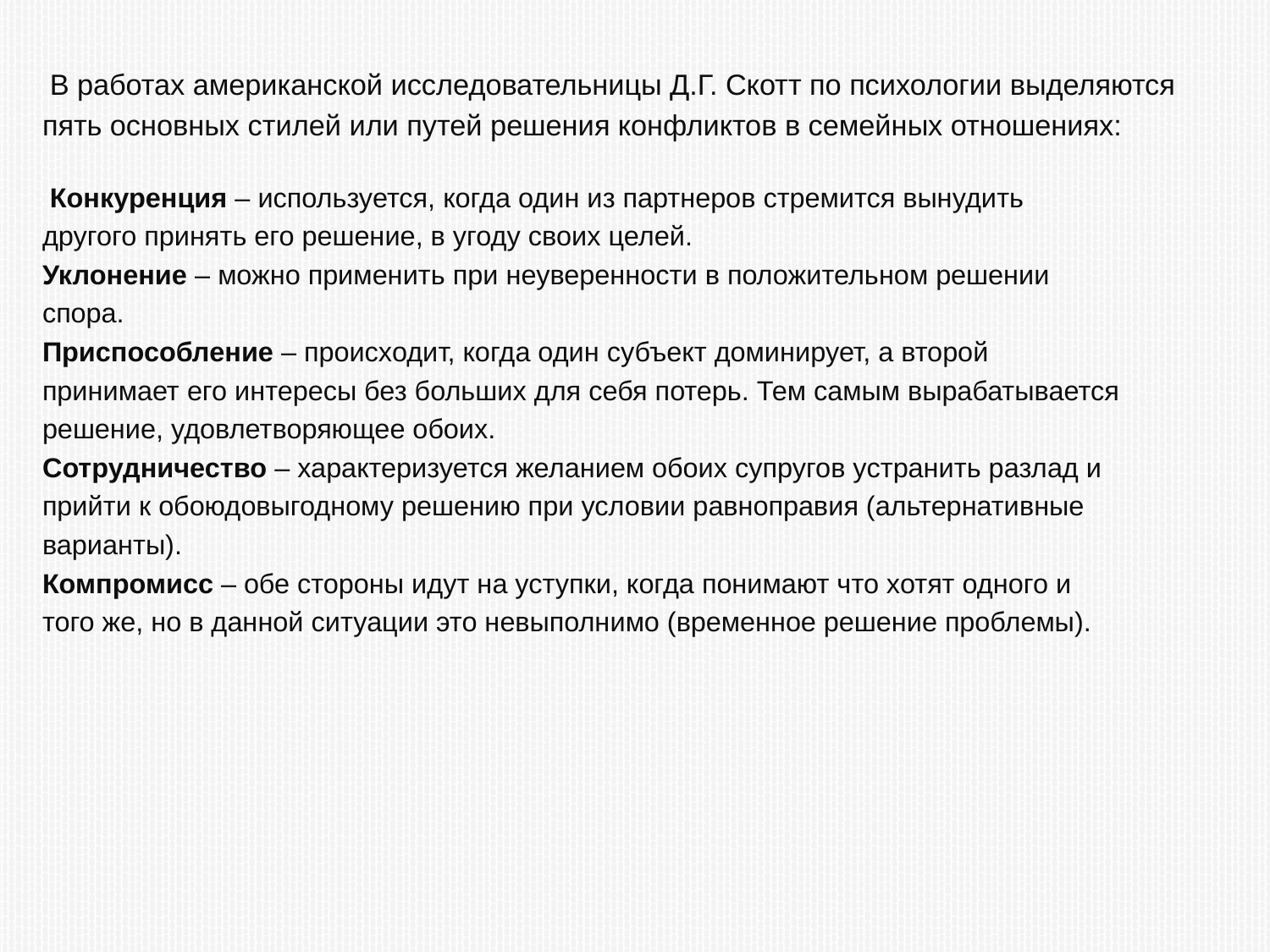

В работах американской исследовательницы Д.Г. Скотт по психологии выделяются
пять основных стилей или путей решения конфликтов в семейных отношениях:
 Конкуренция – используется, когда один из партнеров стремится вынудить
другого принять его решение, в угоду своих целей.
Уклонение – можно применить при неуверенности в положительном решении
спора.
Приспособление – происходит, когда один субъект доминирует, а второй
принимает его интересы без больших для себя потерь. Тем самым вырабатывается
решение, удовлетворяющее обоих.
Сотрудничество – характеризуется желанием обоих супругов устранить разлад и
прийти к обоюдовыгодному решению при условии равноправия (альтернативные
варианты).
Компромисс – обе стороны идут на уступки, когда понимают что хотят одного и
того же, но в данной ситуации это невыполнимо (временное решение проблемы).